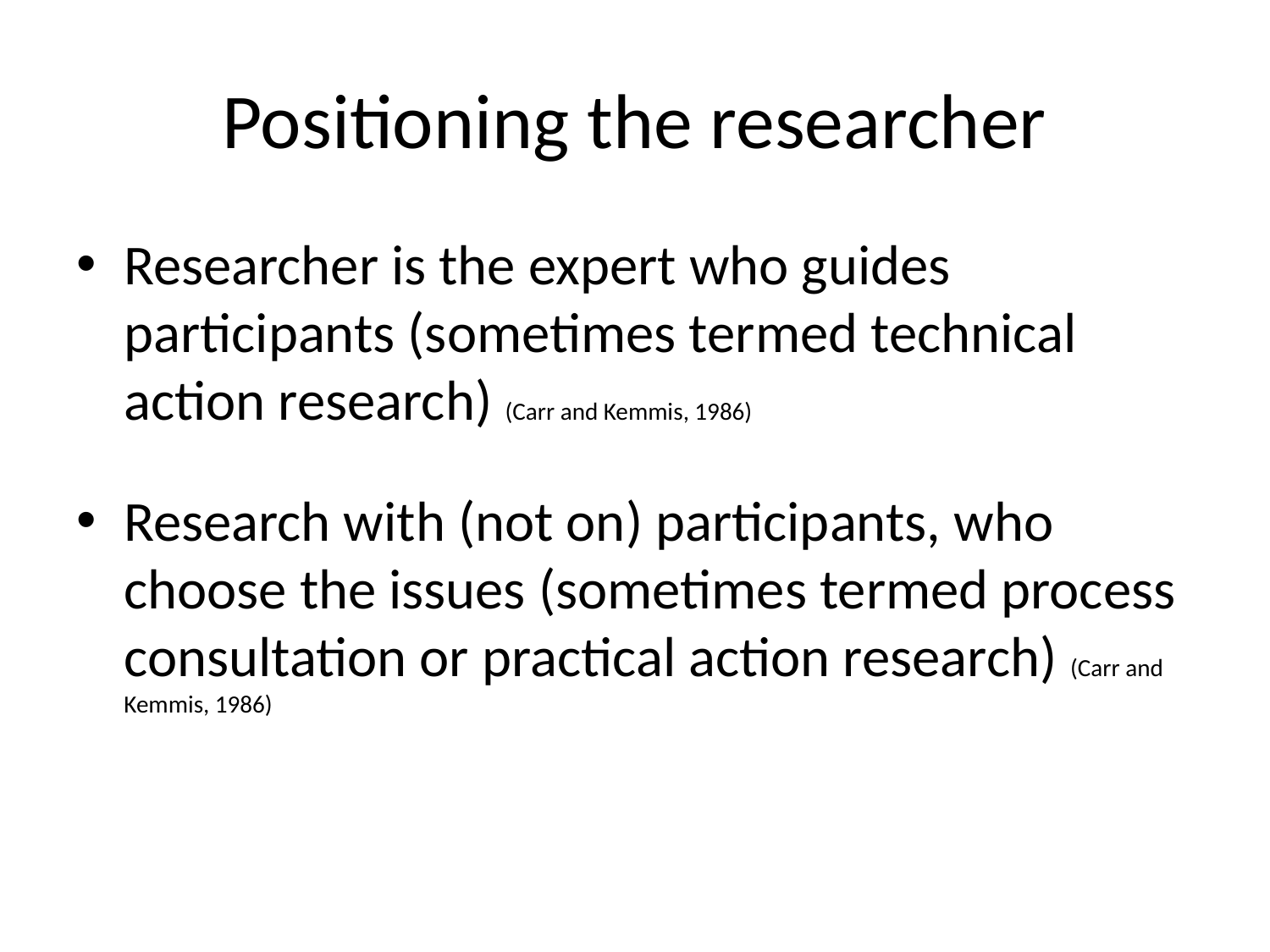

# Positioning the researcher
Researcher is the expert who guides participants (sometimes termed technical action research) (Carr and Kemmis, 1986)
Research with (not on) participants, who choose the issues (sometimes termed process consultation or practical action research) (Carr and Kemmis, 1986)